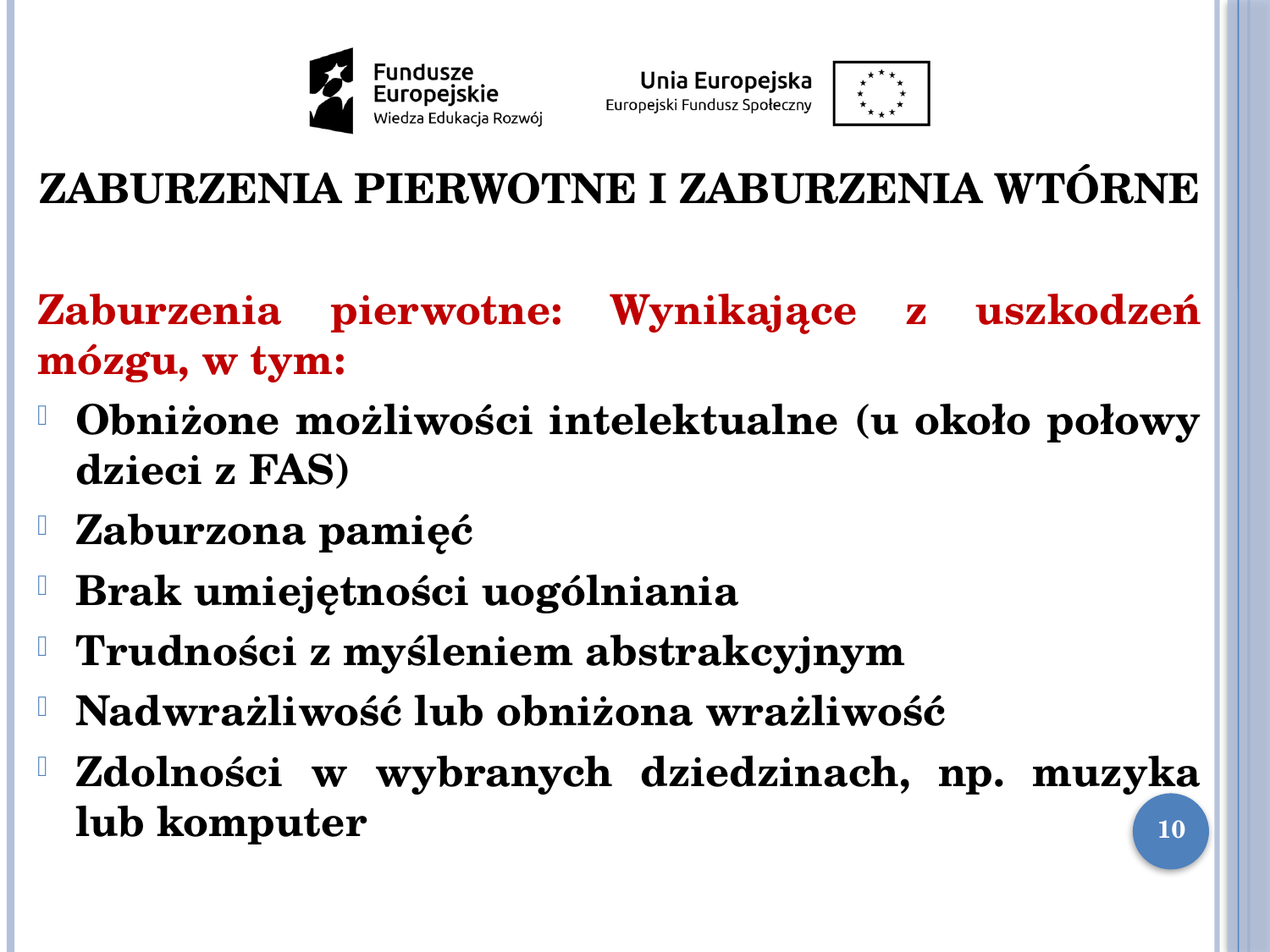

ZABURZENIA PIERWOTNE I ZABURZENIA WTÓRNE

Zaburzenia pierwotne: Wynikające z uszkodzeń mózgu, w tym:
Obniżone możliwości intelektualne (u około połowy dzieci z FAS)
Zaburzona pamięć
Brak umiejętności uogólniania
Trudności z myśleniem abstrakcyjnym
Nadwrażliwość lub obniżona wrażliwość
Zdolności w wybranych dziedzinach, np. muzyka lub komputer

10